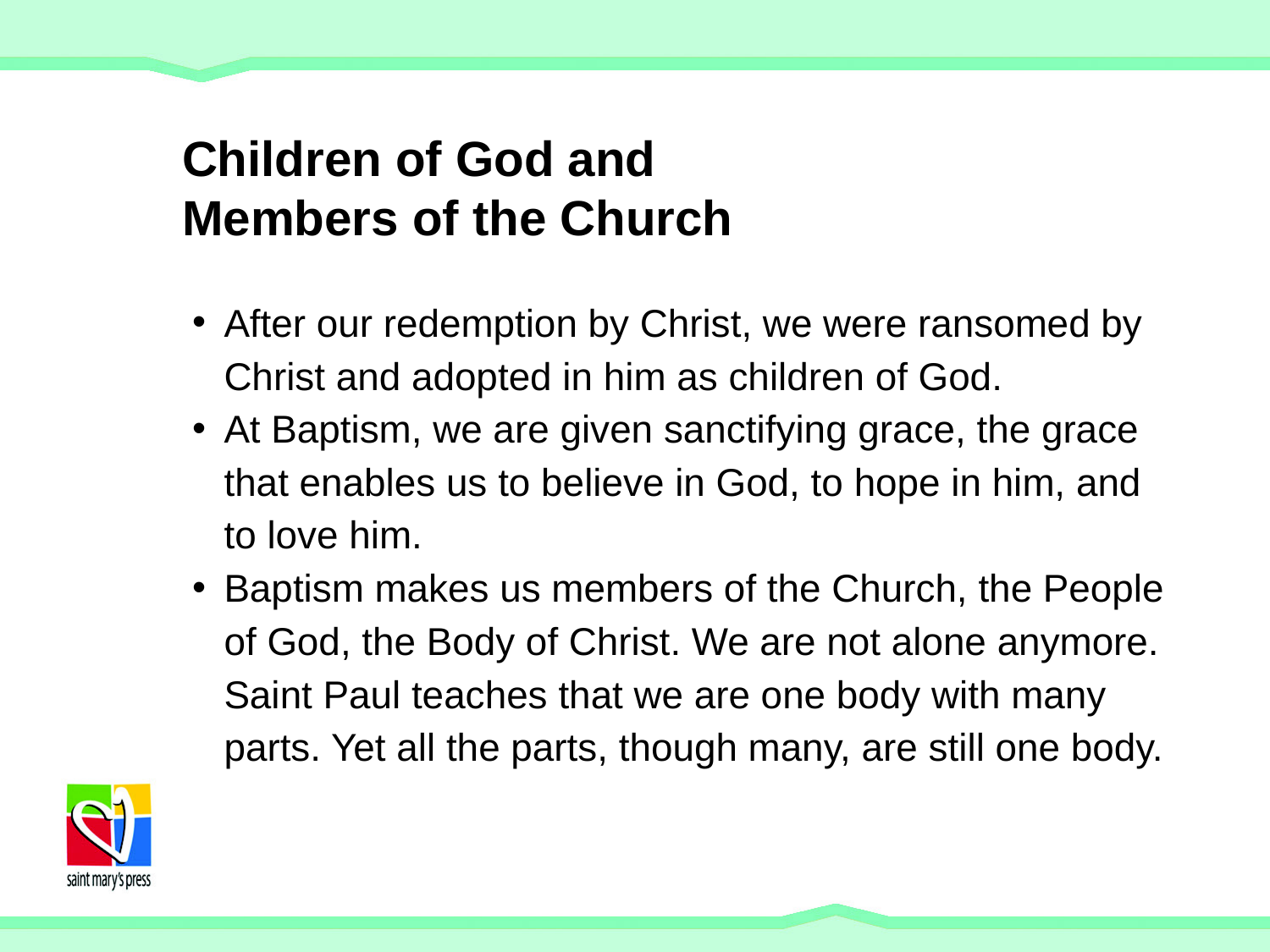

# Children of God and Members of the Church
After our redemption by Christ, we were ransomed by Christ and adopted in him as children of God.
At Baptism, we are given sanctifying grace, the grace that enables us to believe in God, to hope in him, and to love him.
Baptism makes us members of the Church, the People of God, the Body of Christ. We are not alone anymore. Saint Paul teaches that we are one body with many parts. Yet all the parts, though many, are still one body.